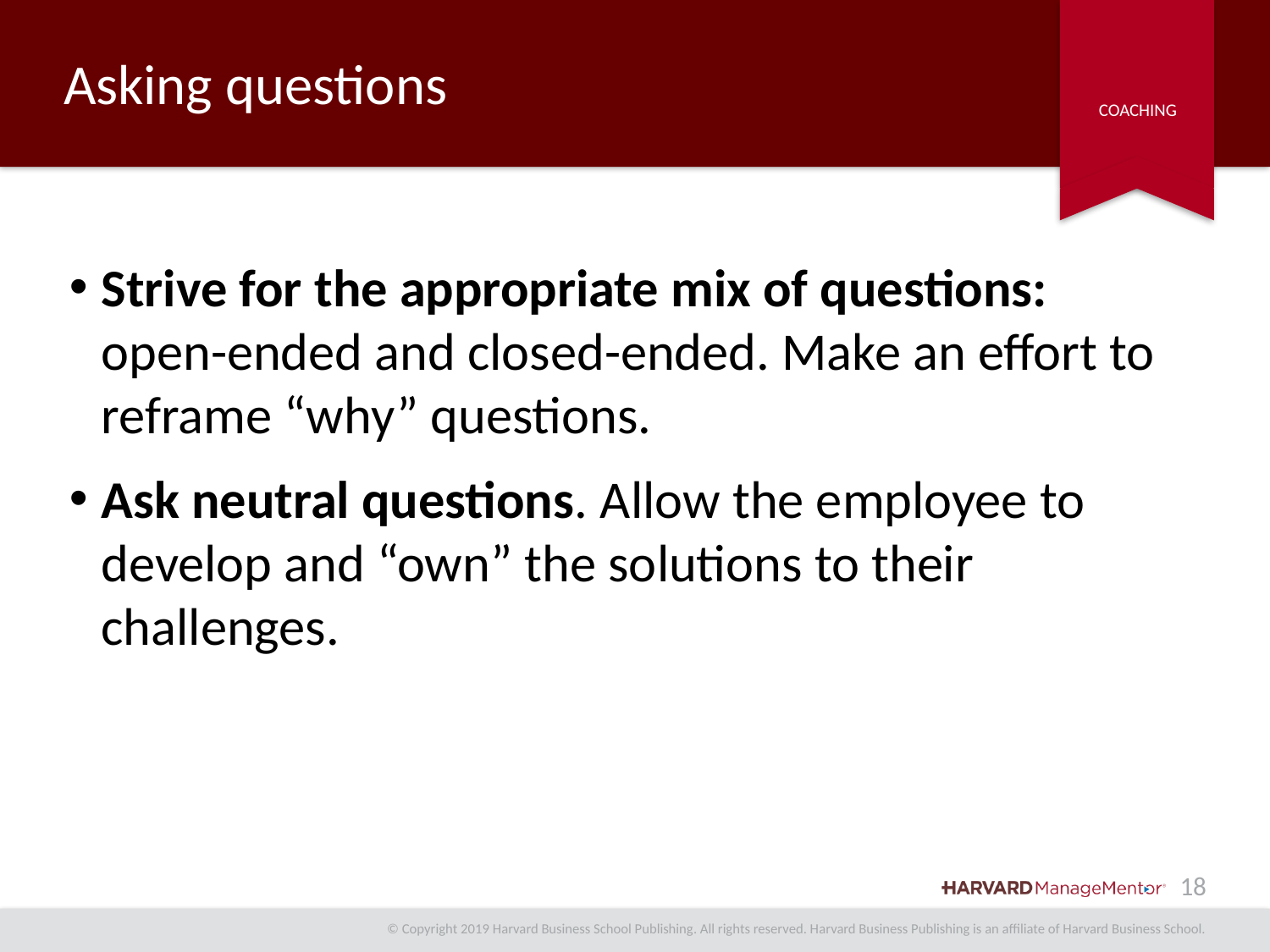

# Asking questions
Strive for the appropriate mix of questions:
open-ended and closed-ended. Make an effort to reframe “why” questions.
Ask neutral questions. Allow the employee to develop and “own” the solutions to their challenges.